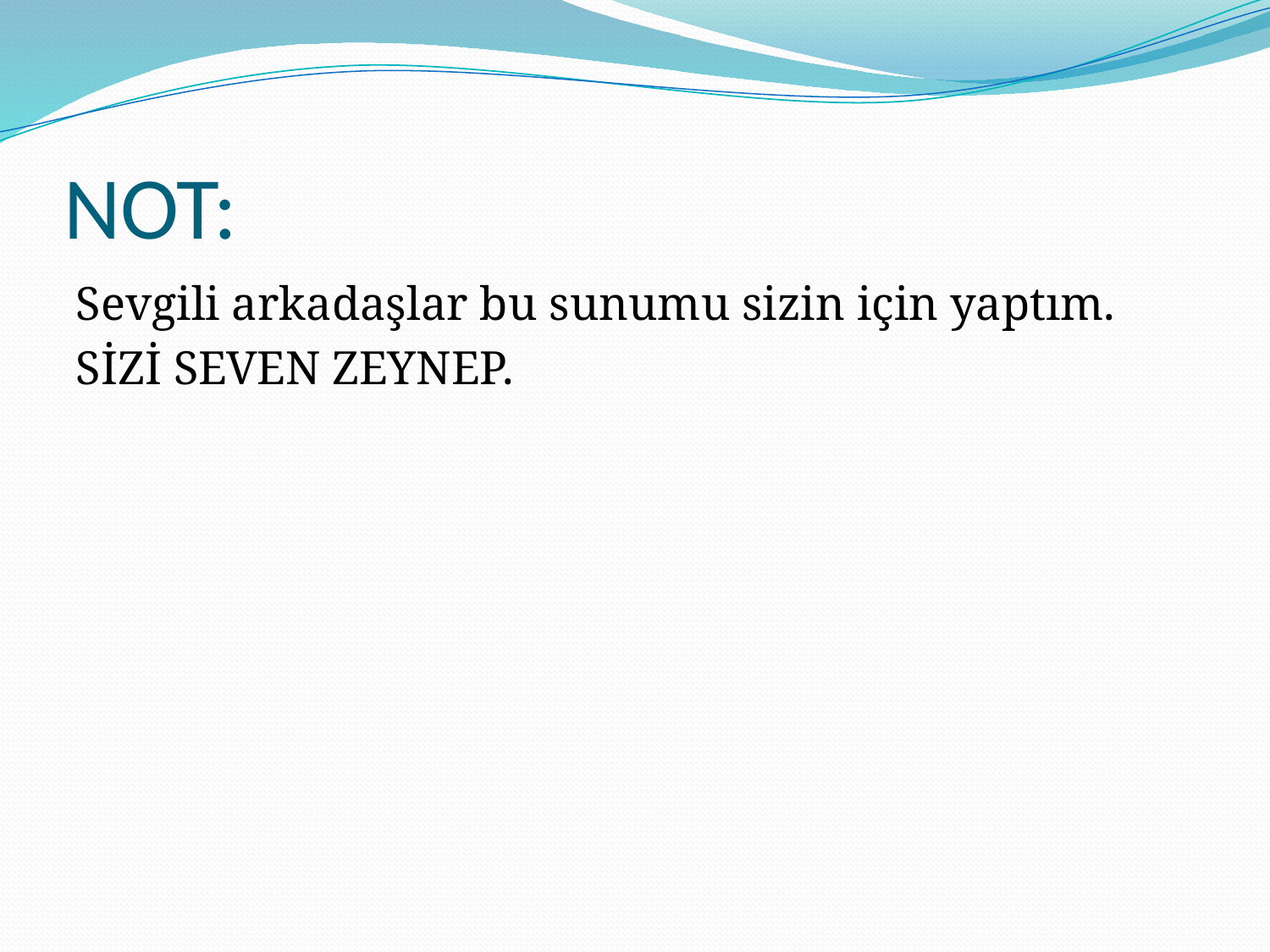

# NOT:
Sevgili arkadaşlar bu sunumu sizin için yaptım.
SİZİ SEVEN ZEYNEP.